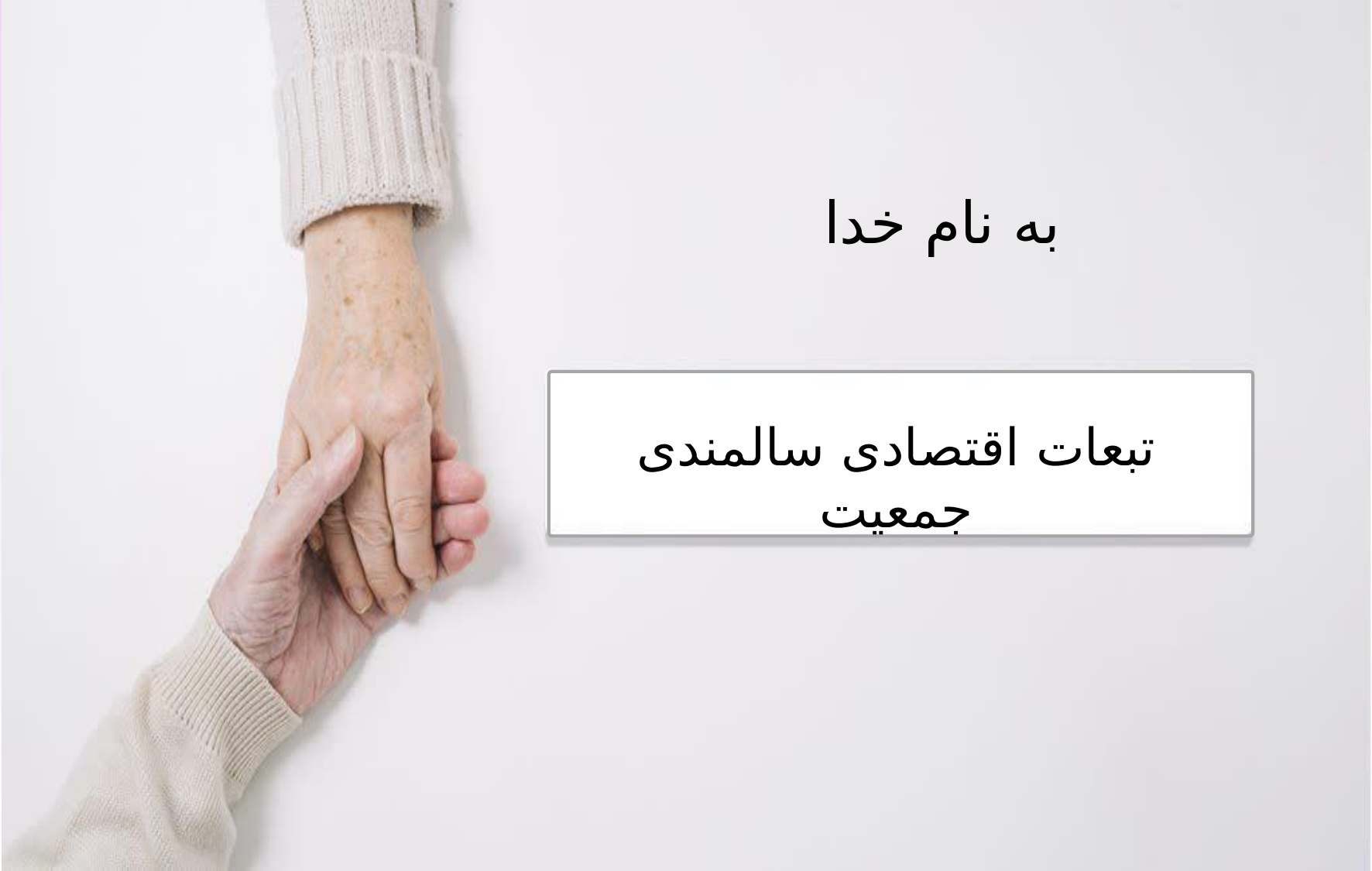

# به نام خدا

تبعات اقتصادی سالمندی جمعیت